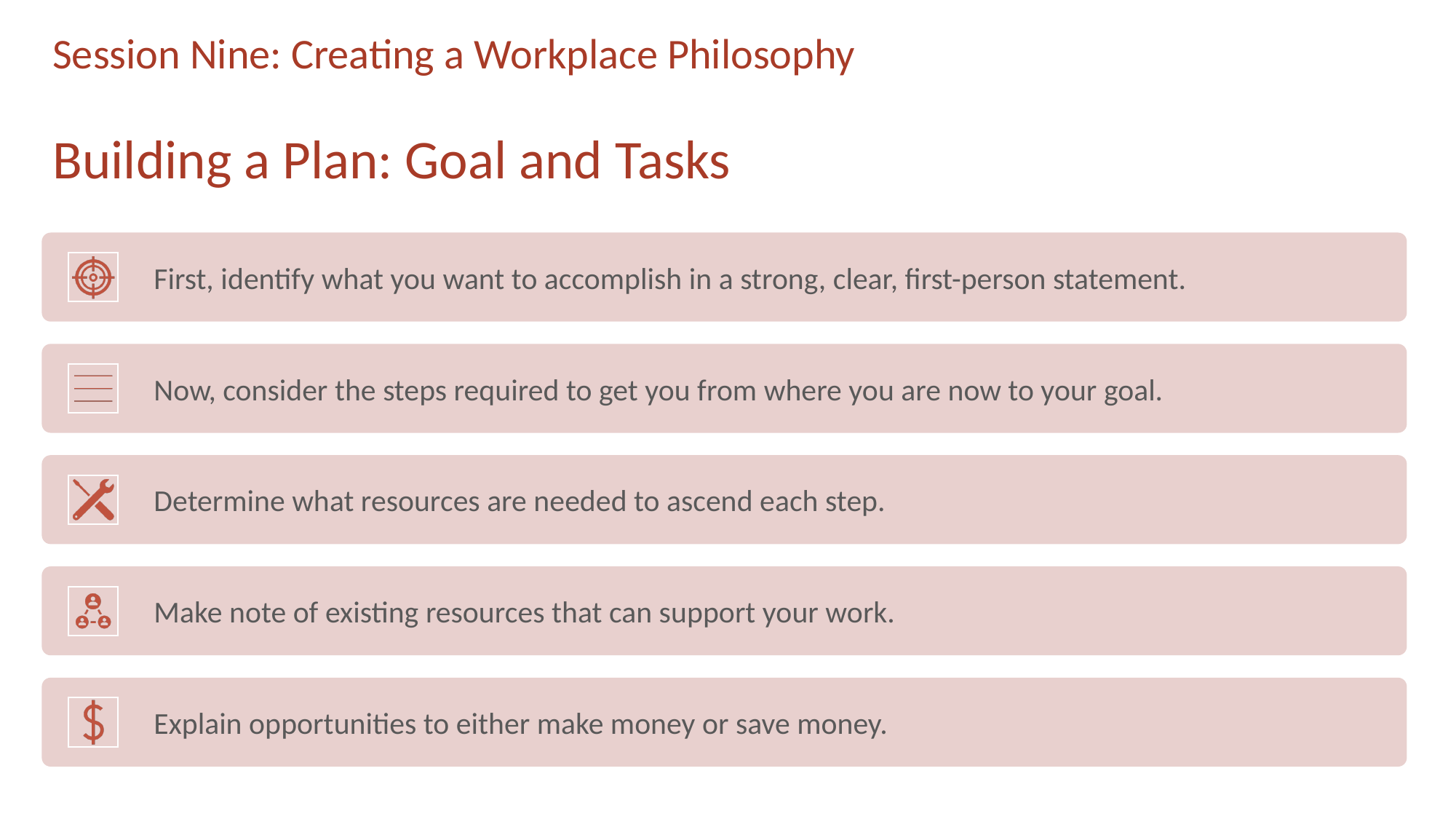

# Session Nine: Creating a Workplace Philosophy
Building a Plan: Goal and Tasks
First, identify what you want to accomplish in a strong, clear, first-person statement.
Now, consider the steps required to get you from where you are now to your goal.
Determine what resources are needed to ascend each step.
Make note of existing resources that can support your work.
Explain opportunities to either make money or save money.